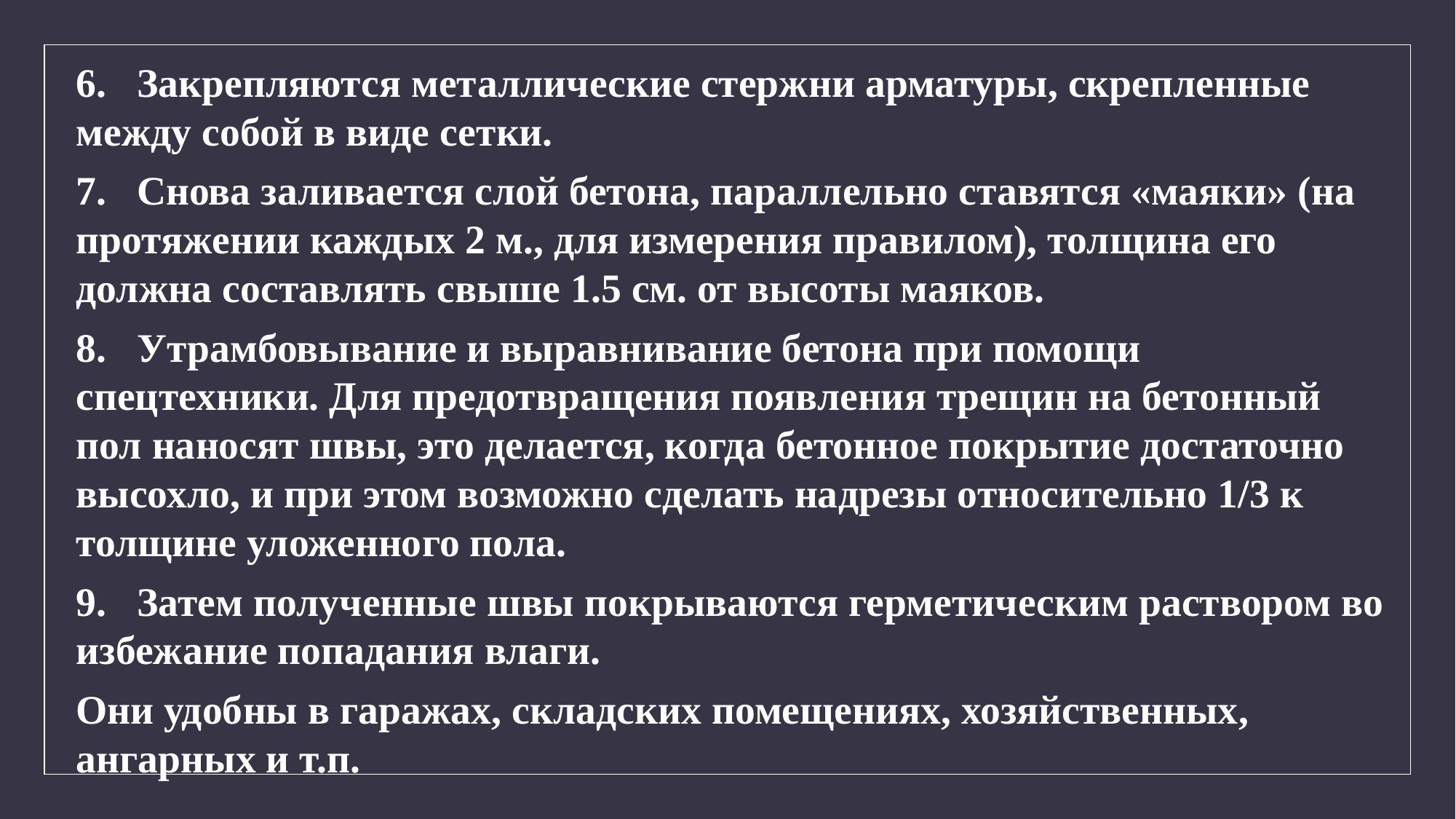

6.   Закрепляются металлические стержни арматуры, скрепленные между собой в виде сетки.
7.   Снова заливается слой бетона, параллельно ставятся «маяки» (на протяжении каждых 2 м., для измерения правилом), толщина его должна составлять свыше 1.5 см. от высоты маяков.
8.   Утрамбовывание и выравнивание бетона при помощи спецтехники. Для предотвращения появления трещин на бетонный пол наносят швы, это делается, когда бетонное покрытие достаточно высохло, и при этом возможно сделать надрезы относительно 1/3 к толщине уложенного пола.
9.   Затем полученные швы покрываются герметическим раствором во избежание попадания влаги.
Они удобны в гаражах, складских помещениях, хозяйственных, ангарных и т.п.